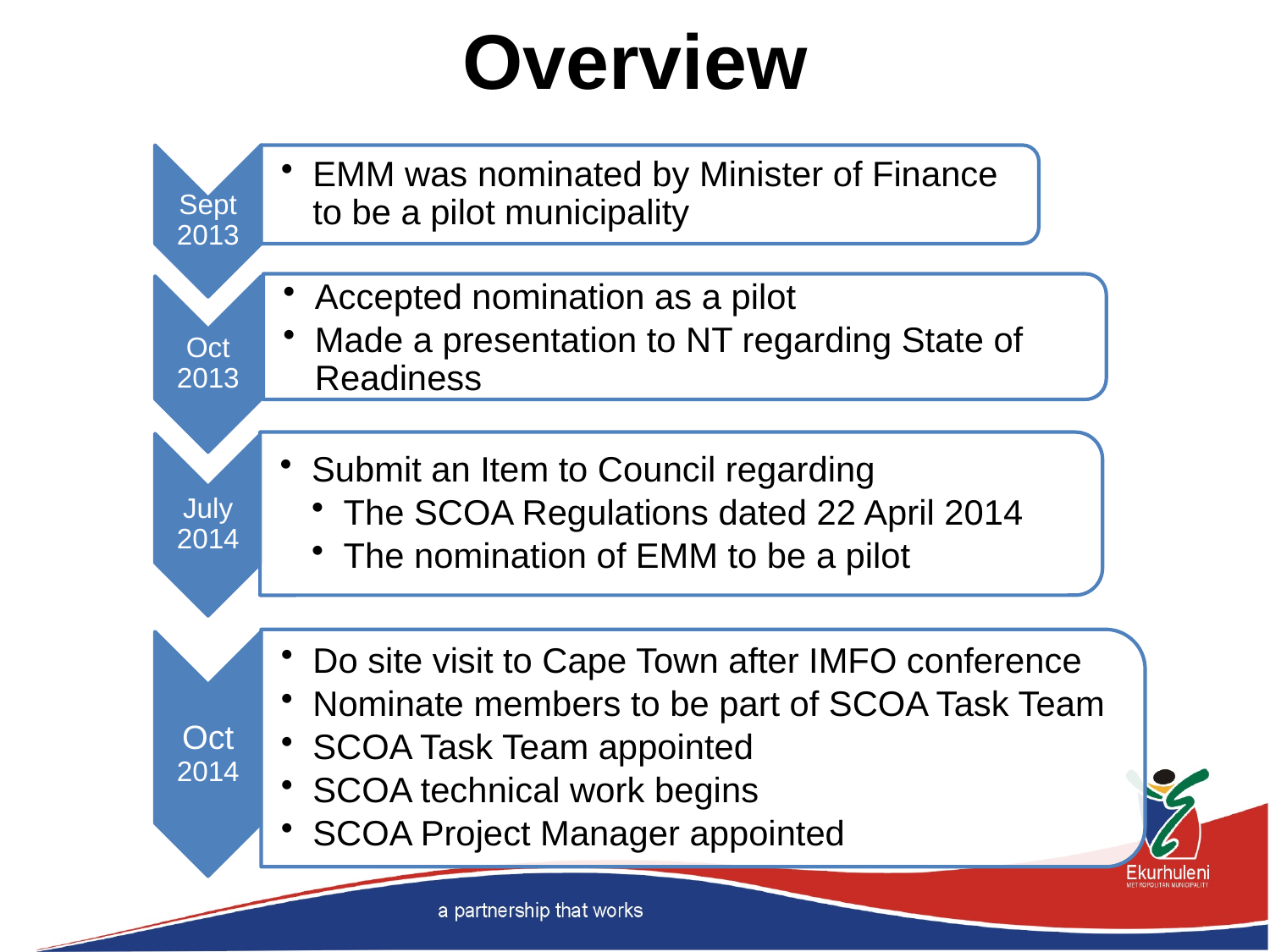

# Overview
Sept 2013
EMM was nominated by Minister of Finance to be a pilot municipality
Oct 2013

Accepted nomination as a pilot
Made a presentation to NT regarding State of Readiness

July 2014
Submit an Item to Council regarding
The SCOA Regulations dated 22 April 2014
The nomination of EMM to be a pilot
Oct 2014
Do site visit to Cape Town after IMFO conference
Nominate members to be part of SCOA Task Team
SCOA Task Team appointed
SCOA technical work begins
SCOA Project Manager appointed